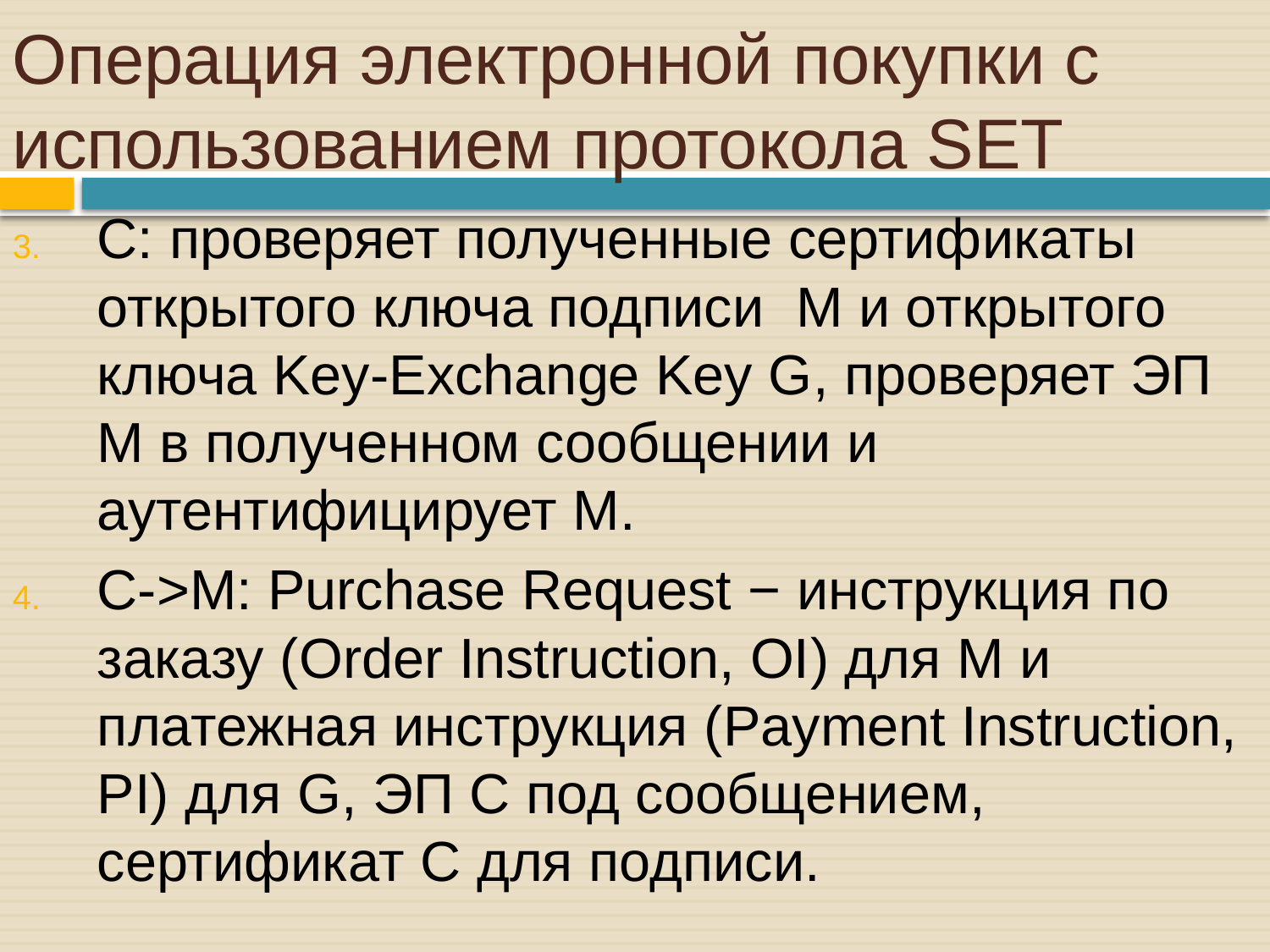

# Операция электронной покупки с использованием протокола SET
C: проверяет полученные сертификаты открытого ключа подписи  M и открытого ключа Key-Exchange Key G, проверяет ЭП M в полученном сообщении и аутентифицирует M.
C->M: Purchase Request − инструкция по заказу (Order Instruction, OI) для M и платежная инструкция (Payment Instruction, PI) для G, ЭП C под сообщением, сертификат C для подписи.